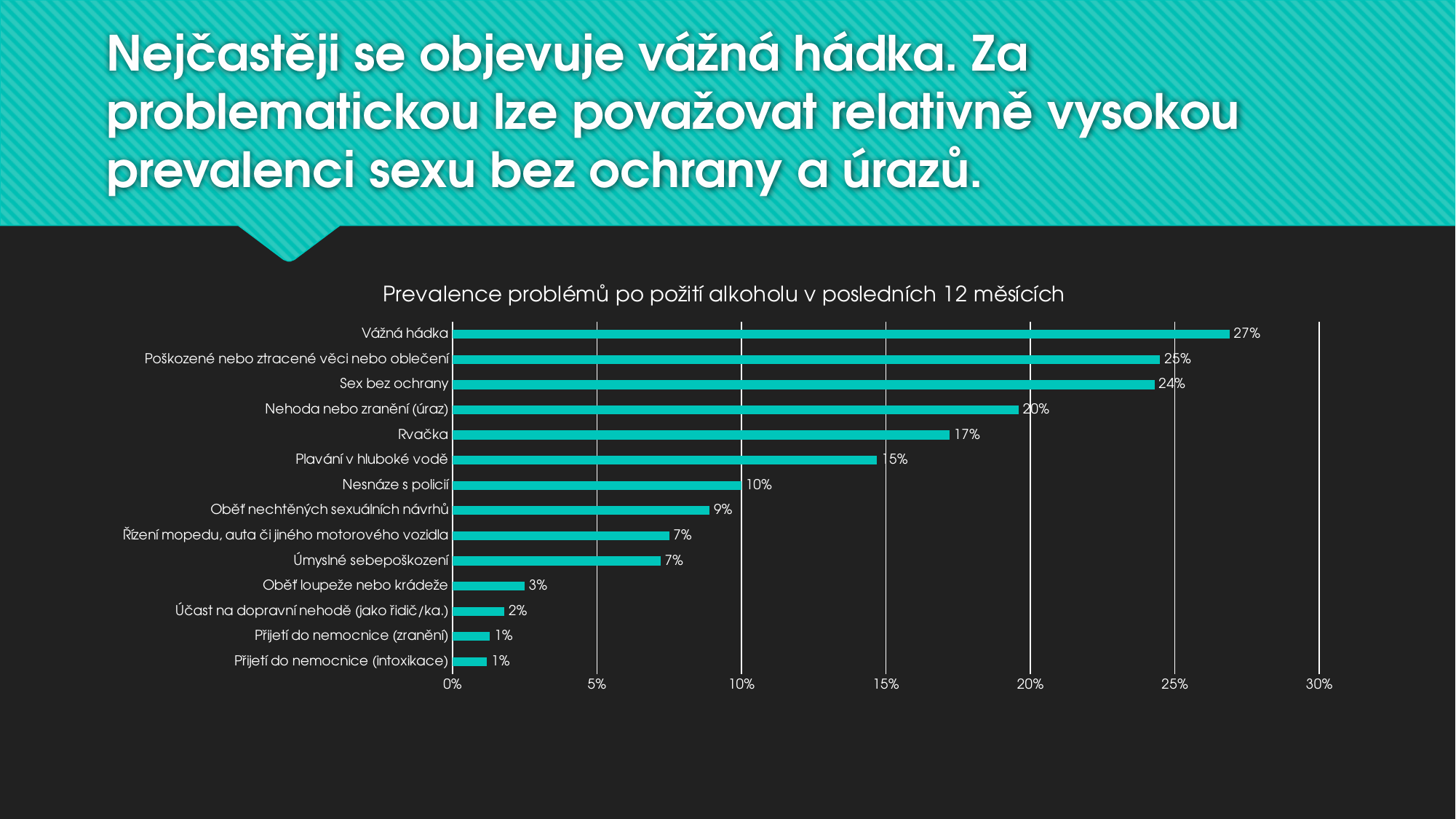

# Nejčastěji se objevuje vážná hádka. Za problematickou lze považovat relativně vysokou prevalenci sexu bez ochrany a úrazů.

### Chart: Prevalence problémů po požití alkoholu v posledních 12 měsících

| Category |  |
|---|---|
| Přijetí do nemocnice (intoxikace) | 0.012 |
| Přijetí do nemocnice (zranění) | 0.013 |
| Účast na dopravní nehodě (jako řidič/ka.) | 0.018 |
| Oběť loupeže nebo krádeže | 0.025 |
| Úmyslné sebepoškození | 0.0719999999999999 |
| Řízení mopedu, auta či jiného motorového vozidla | 0.0749999999999999 |
| Oběť nechtěných sexuálních návrhů | 0.089 |
| Nesnáze s policií | 0.1 |
| Plavání v hluboké vodě | 0.147 |
| Rvačka | 0.172 |
| Nehoda nebo zranění (úraz) | 0.196 |
| Sex bez ochrany | 0.243 |
| Poškozené nebo ztracené věci nebo oblečení | 0.245 |
| Vážná hádka | 0.269 |